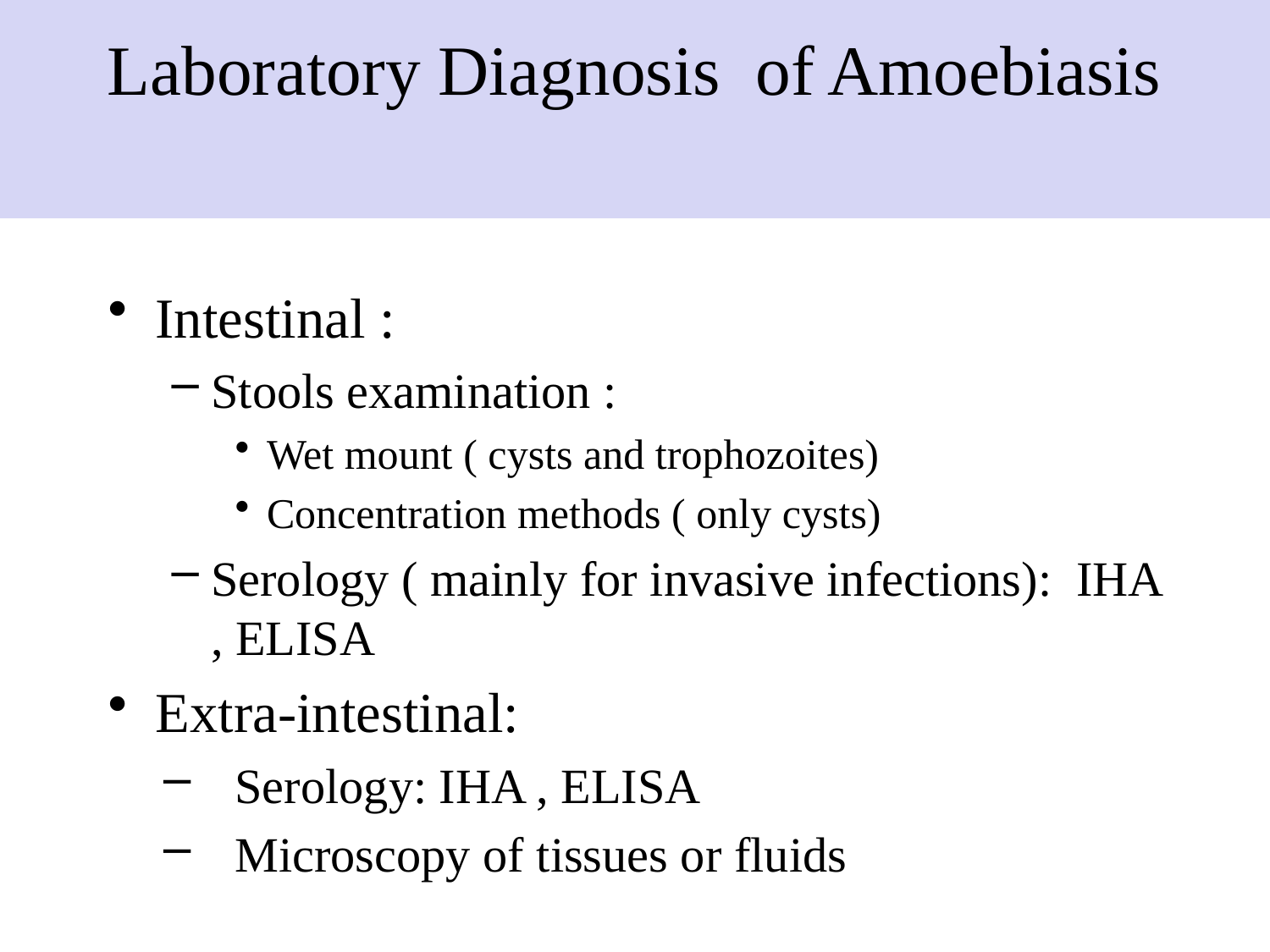

# Laboratory Diagnosis  of Amoebiasis
Intestinal :
Stools examination :
Wet mount ( cysts and trophozoites)
Concentration methods ( only cysts)
Serology ( mainly for invasive infections):  IHA , ELISA
Extra-intestinal:
Serology: IHA , ELISA
Microscopy of tissues or fluids